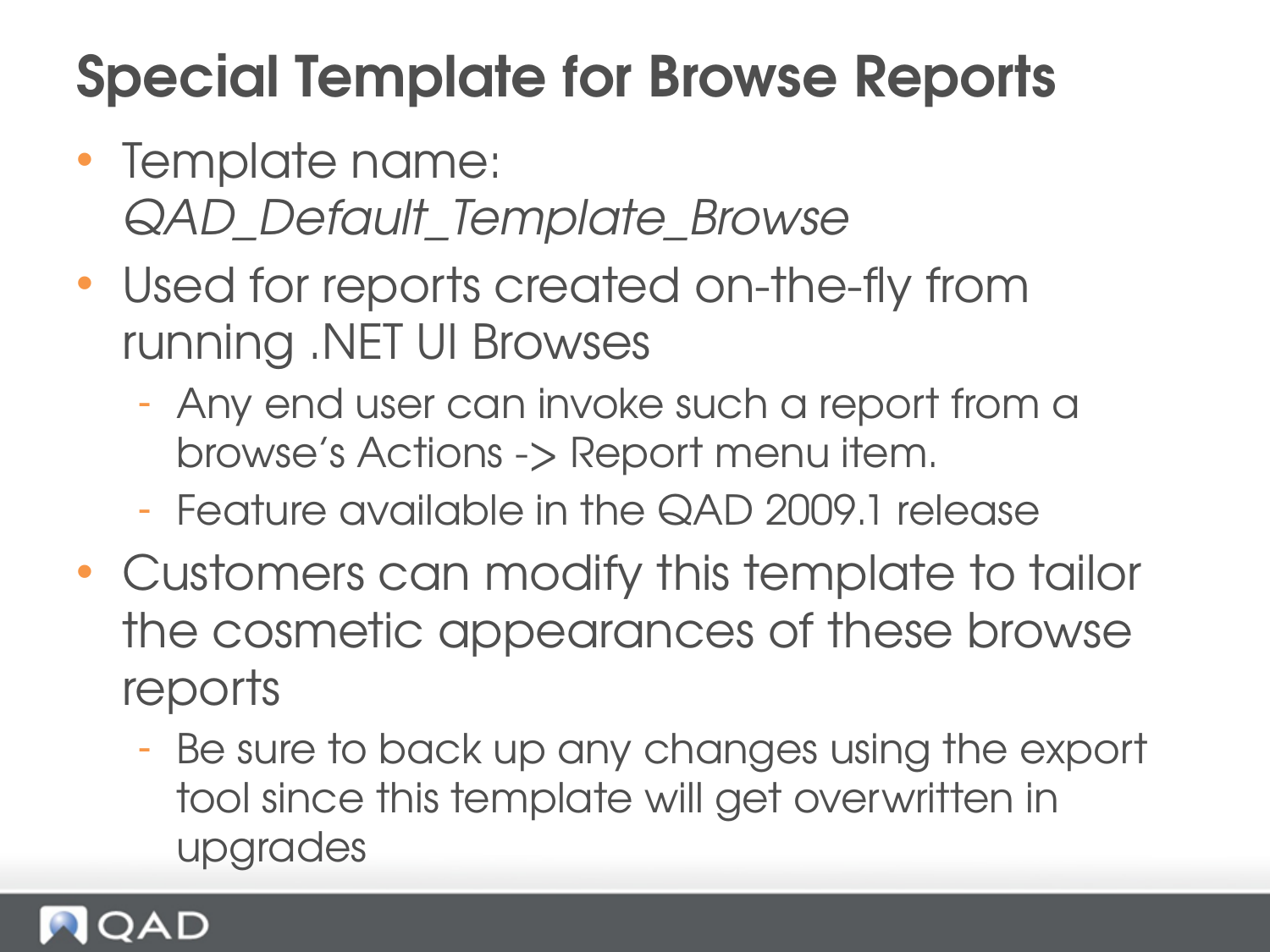

# Special Template for Browse Reports
Template name: QAD_Default_Template_Browse
Used for reports created on-the-fly from running .NET UI Browses
Any end user can invoke such a report from a browse’s Actions -> Report menu item.
Feature available in the QAD 2009.1 release
Customers can modify this template to tailor the cosmetic appearances of these browse reports
Be sure to back up any changes using the export tool since this template will get overwritten in upgrades